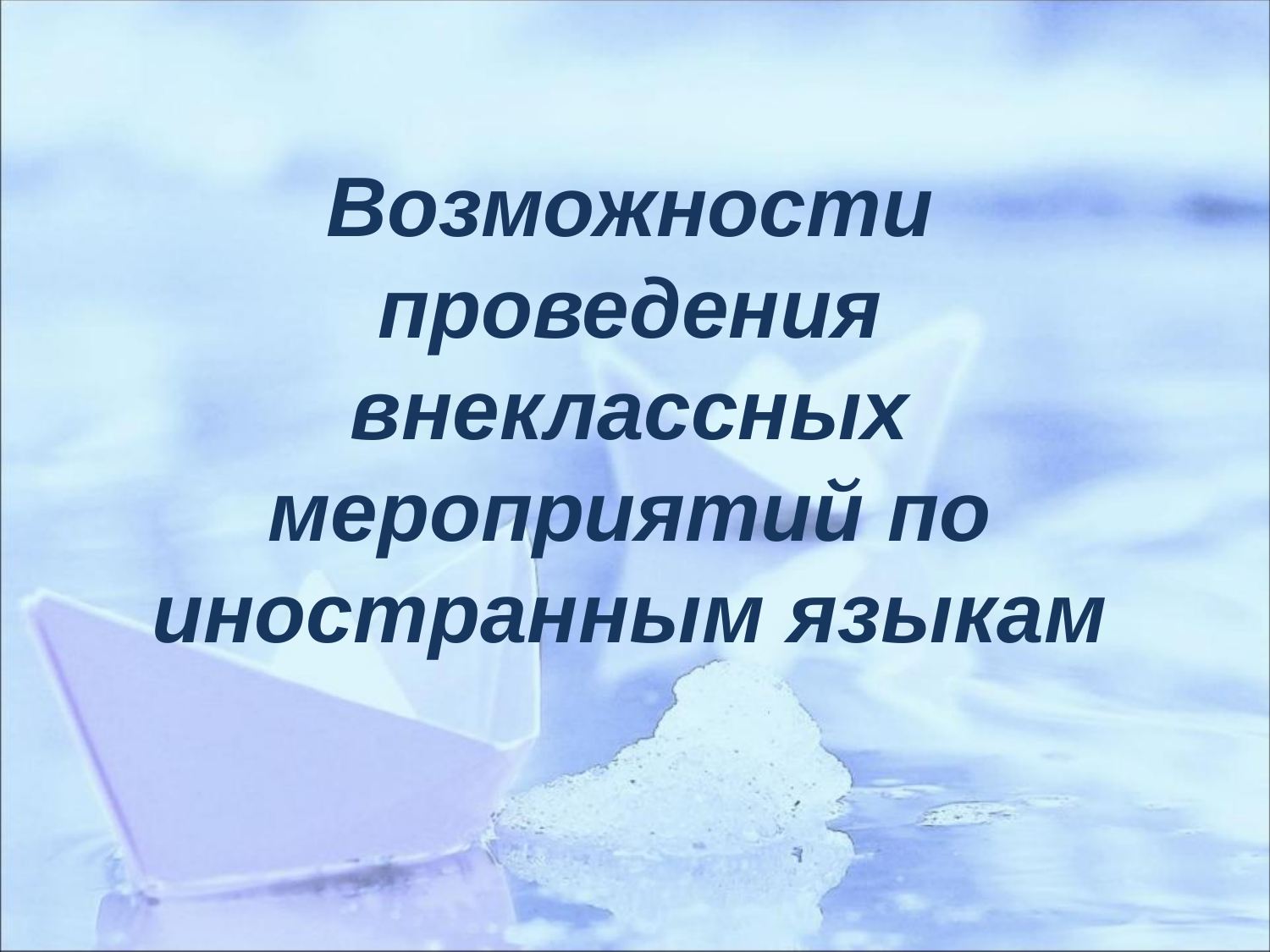

Возможности проведения внеклассных мероприятий по иностранным языкам